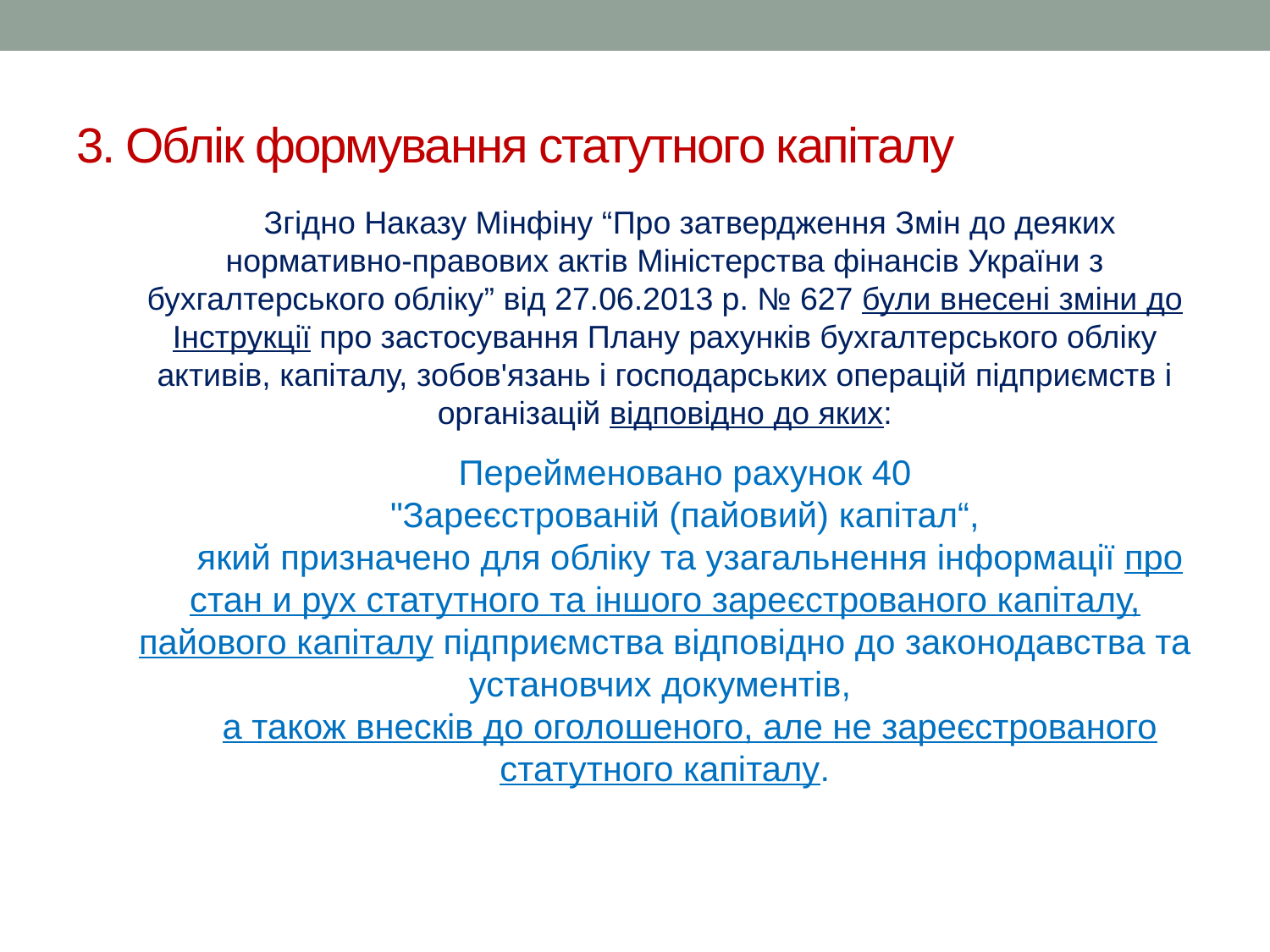

# 3. Облік формування статутного капіталу
Згідно Наказу Мінфіну “Про затвердження Змін до деяких нормативно-правових актів Міністерства фінансів України з бухгалтерського обліку” від 27.06.2013 р. № 627 були внесені зміни до Інструкції про застосування Плану рахунків бухгалтерського обліку активів, капіталу, зобов'язань і господарських операцій підприємств і організацій відповідно до яких:

Перейменовано рахунок 40
"Зареєстрованій (пайовий) капітал“,
який призначено для обліку та узагальнення інформації про стан и рух статутного та іншого зареєстрованого капіталу, пайового капіталу підприємства відповідно до законодавства та установчих документів,
а також внесків до оголошеного, але не зареєстрованого статутного капіталу.